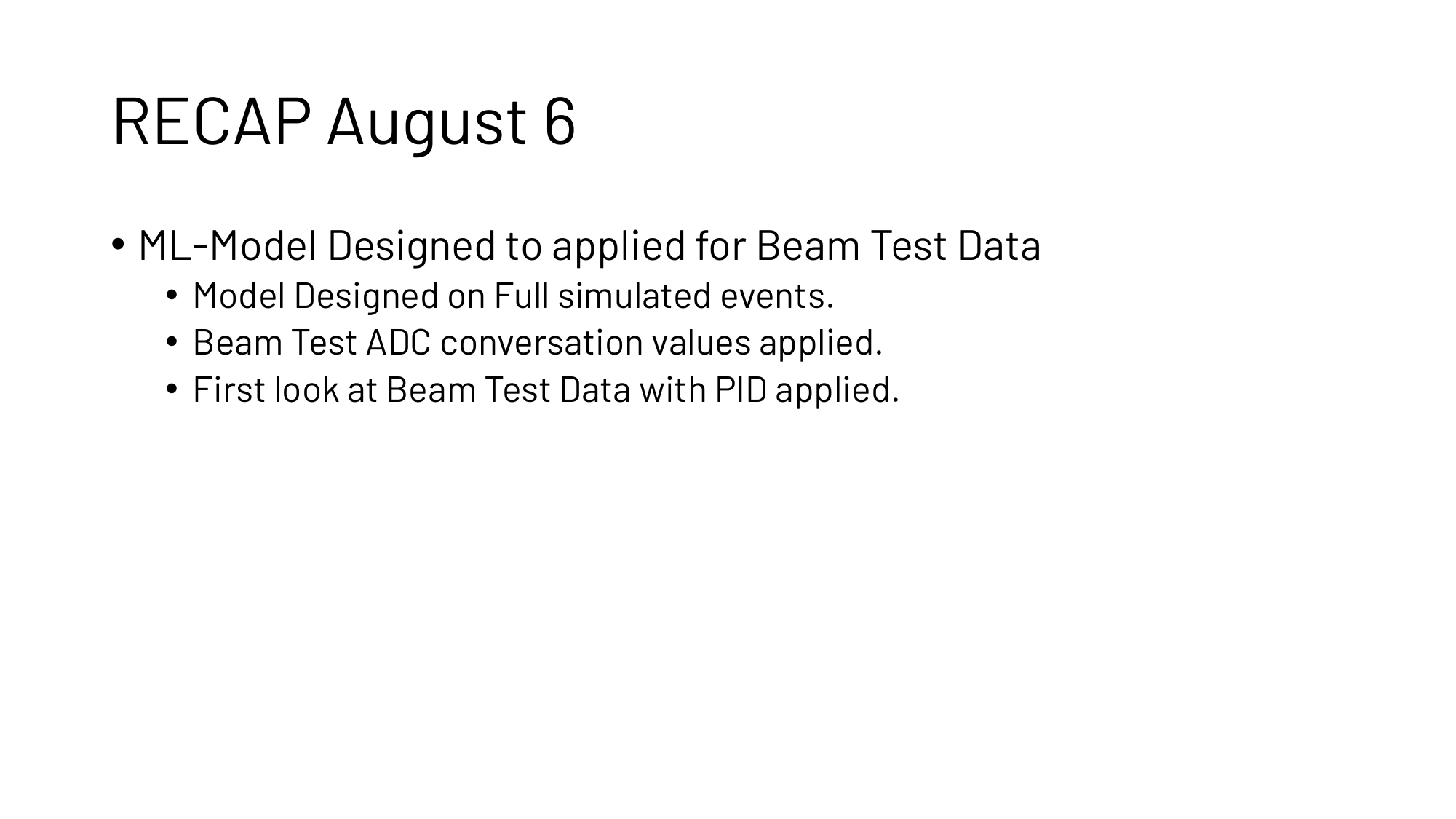

# RECAP August 6
ML-Model Designed to applied for Beam Test Data
Model Designed on Full simulated events.
Beam Test ADC conversation values applied.
First look at Beam Test Data with PID applied.